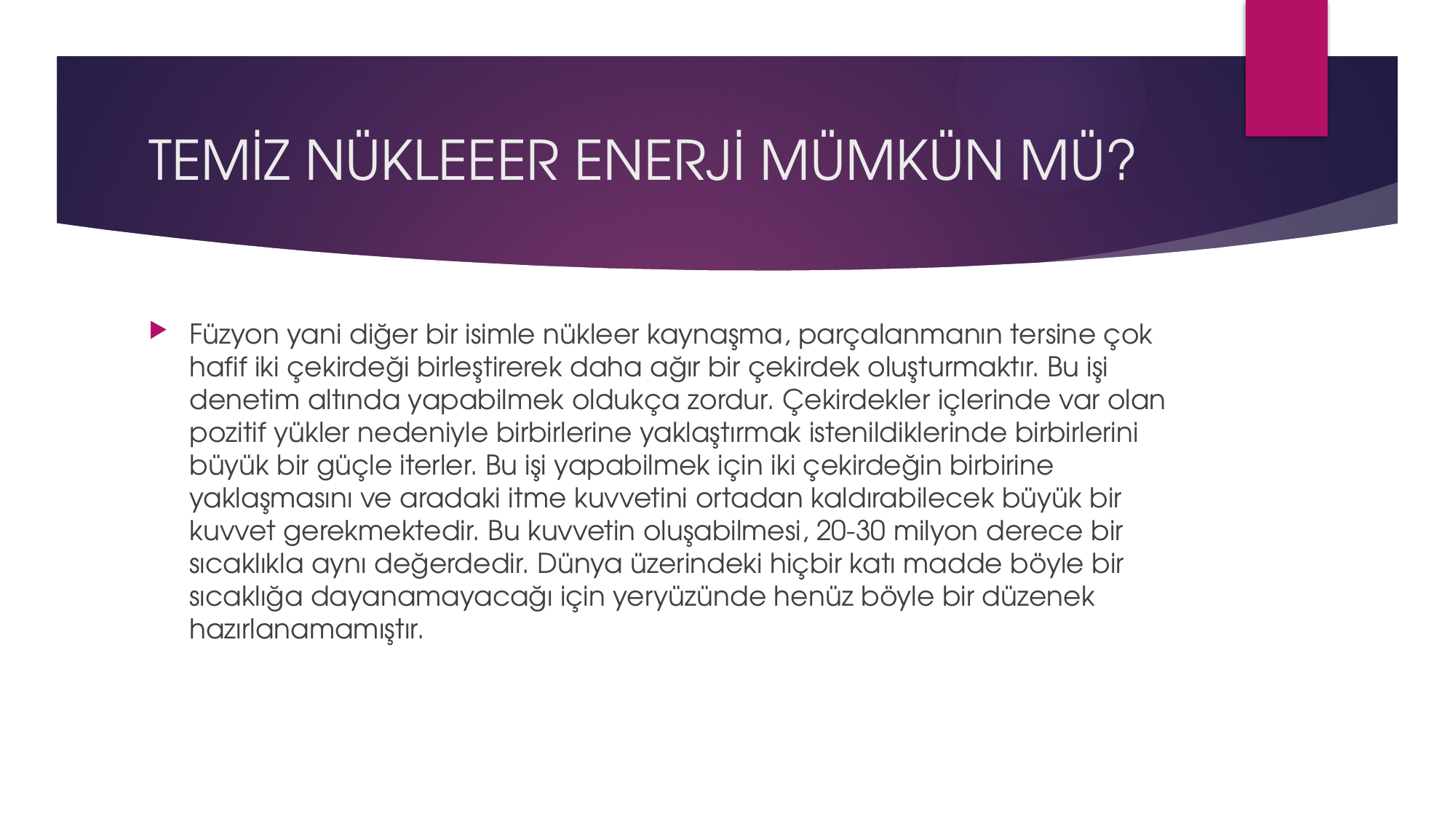

# TEMİZ NÜKLEEER ENERJİ MÜMKÜN MÜ?
Füzyon yani diğer bir isimle nükleer kaynaşma, parçalanmanın tersine çok hafif iki çekirdeği birleştirerek daha ağır bir çekirdek oluşturmaktır. Bu işi denetim altında yapabilmek oldukça zordur. Çekirdekler içlerinde var olan pozitif yükler nedeniyle birbirlerine yaklaştırmak istenildiklerinde birbirlerini büyük bir güçle iterler. Bu işi yapabilmek için iki çekirdeğin birbirine yaklaşmasını ve aradaki itme kuvvetini ortadan kaldırabilecek büyük bir kuvvet gerekmektedir. Bu kuvvetin oluşabilmesi, 20-30 milyon derece bir sıcaklıkla aynı değerdedir. Dünya üzerindeki hiçbir katı madde böyle bir sıcaklığa dayanamayacağı için yeryüzünde henüz böyle bir düzenek hazırlanamamıştır.